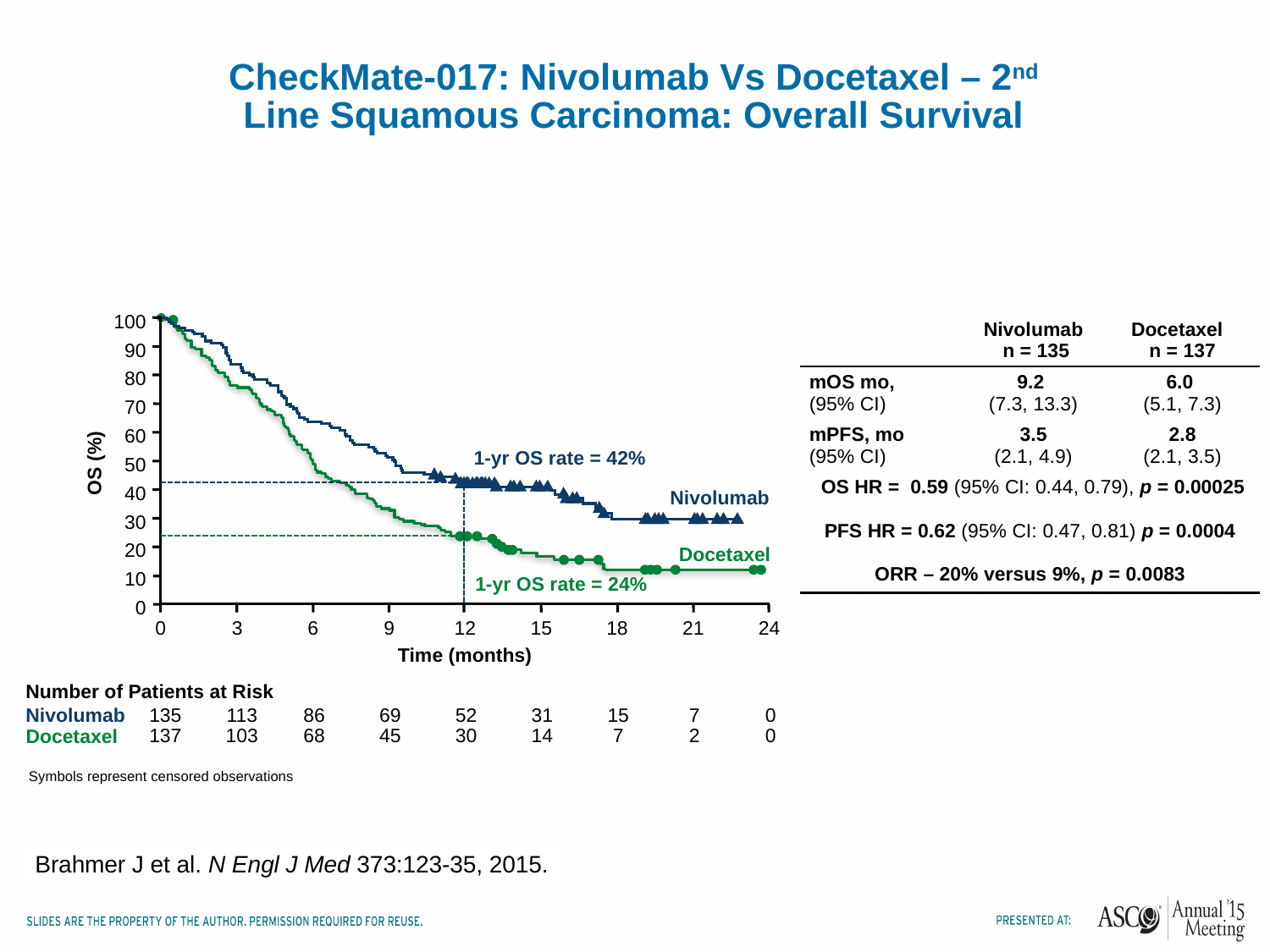

# CheckMate-017: Nivolumab Vs Docetaxel – 2nd Line Squamous Carcinoma: Overall Survival
100

90

80

70

60

50

40

30

20

10

0

0
3
6
9
12
15
18
21
24

1-yr OS rate = 42%
OS (%)

Nivolumab

Docetaxel

1-yr OS rate = 24%

Time (months)
Number of Patients at Risk
Nivolumab
135
113
86
69
52
31
15
7
0
137
103
68
45
30
14
7
2
0
Docetaxel
Symbols represent censored observations
|  | Nivolumab n = 135 | Docetaxel n = 137 |
| --- | --- | --- |
| mOS mo, (95% CI) | 9.2 (7.3, 13.3) | 6.0 (5.1, 7.3) |
| mPFS, mo (95% CI) | 3.5 (2.1, 4.9) | 2.8 (2.1, 3.5) |
| OS HR = 0.59 (95% CI: 0.44, 0.79), p = 0.00025 PFS HR = 0.62 (95% CI: 0.47, 0.81) p = 0.0004 ORR – 20% versus 9%, p = 0.0083 |  |  |
Brahmer J et al. N Engl J Med 373:123-35, 2015.